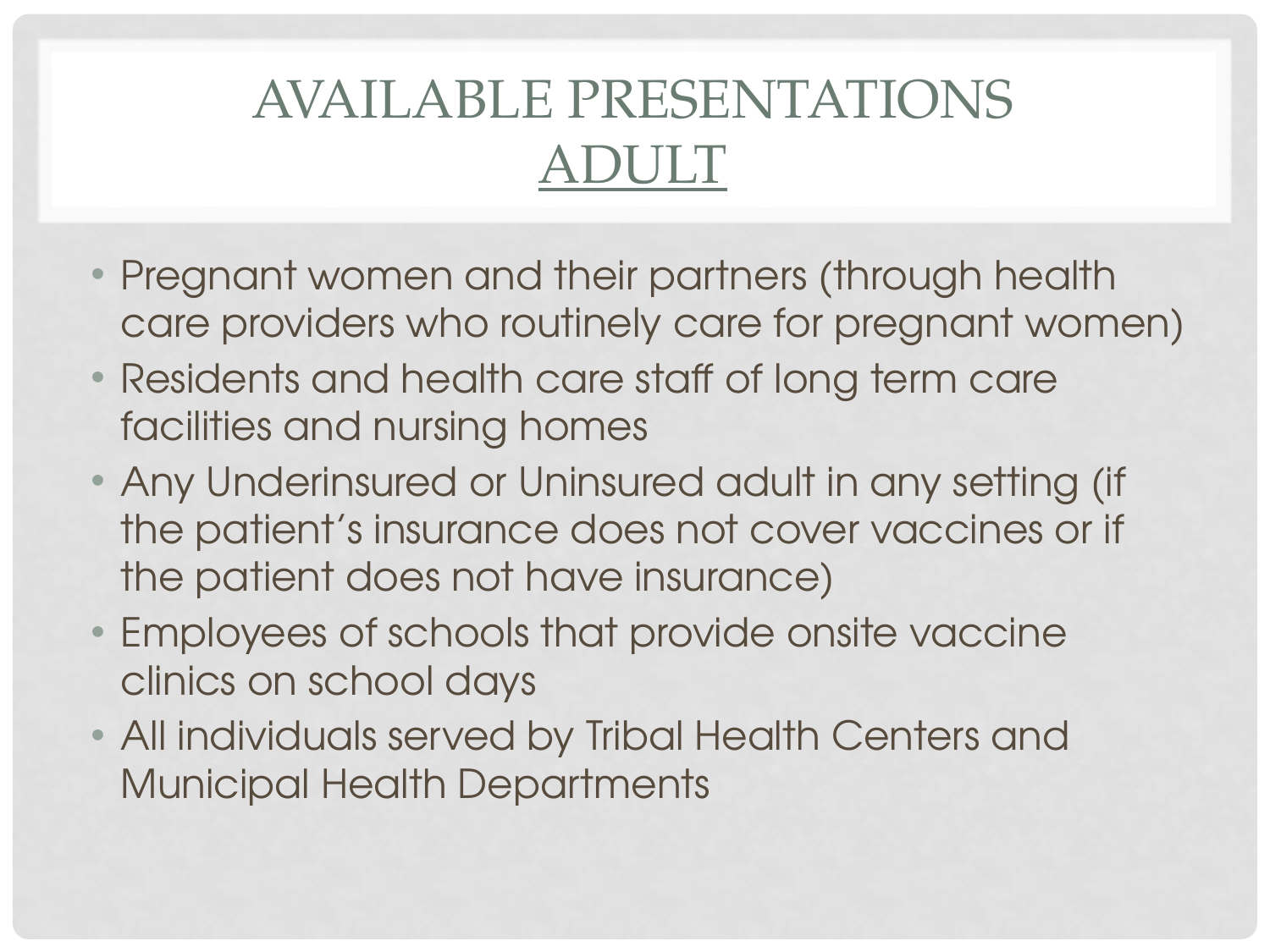

# Available Presentations Adult
Pregnant women and their partners (through health care providers who routinely care for pregnant women)
Residents and health care staff of long term care facilities and nursing homes
Any Underinsured or Uninsured adult in any setting (if the patient’s insurance does not cover vaccines or if the patient does not have insurance)
Employees of schools that provide onsite vaccine clinics on school days
All individuals served by Tribal Health Centers and Municipal Health Departments